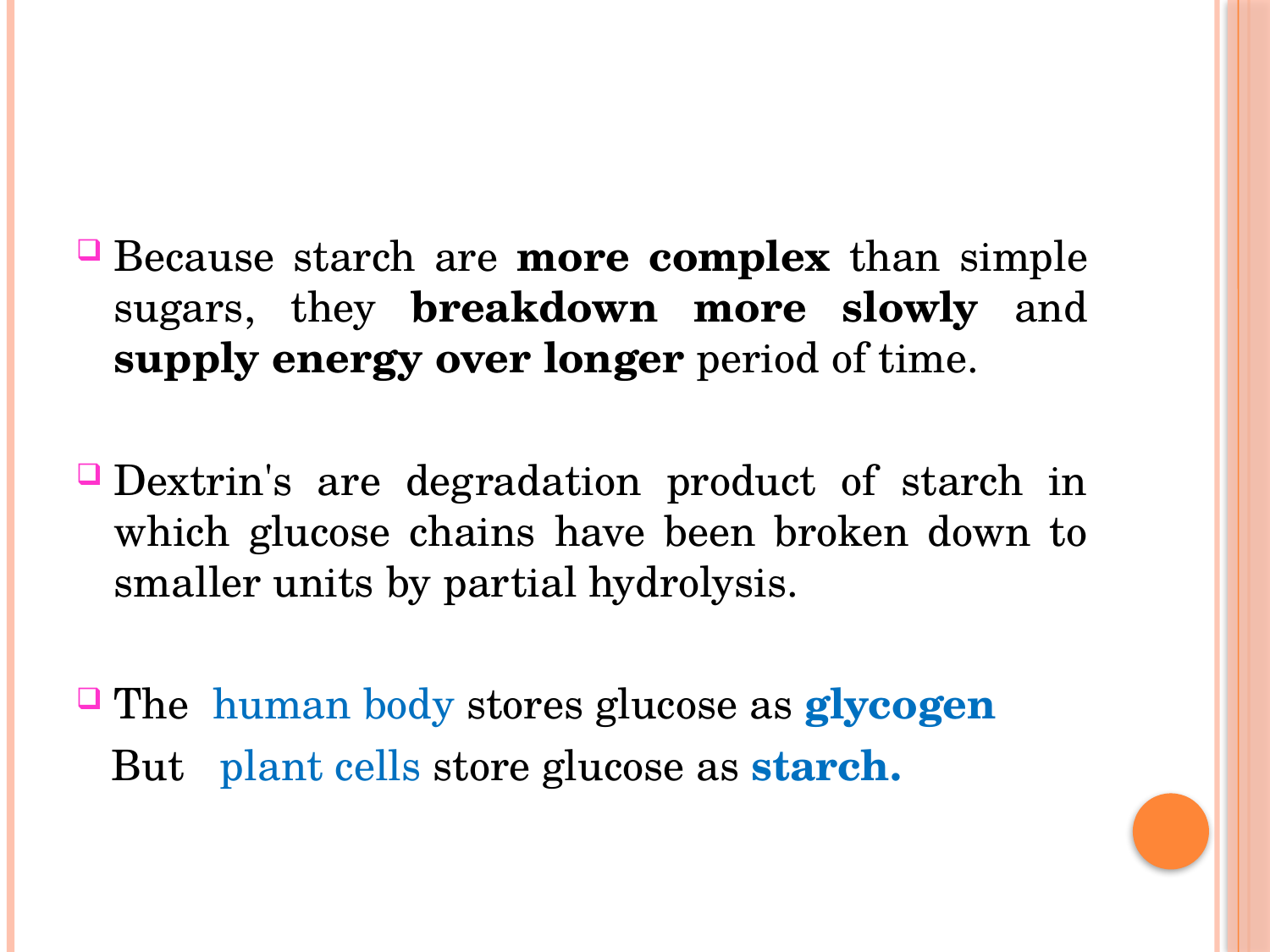

#
Because starch are more complex than simple sugars, they breakdown more slowly and supply energy over longer period of time.

Dextrin's are degradation product of starch in which glucose chains have been broken down to smaller units by partial hydrolysis.

The  human body stores glucose as glycogen
   But   plant cells store glucose as starch.